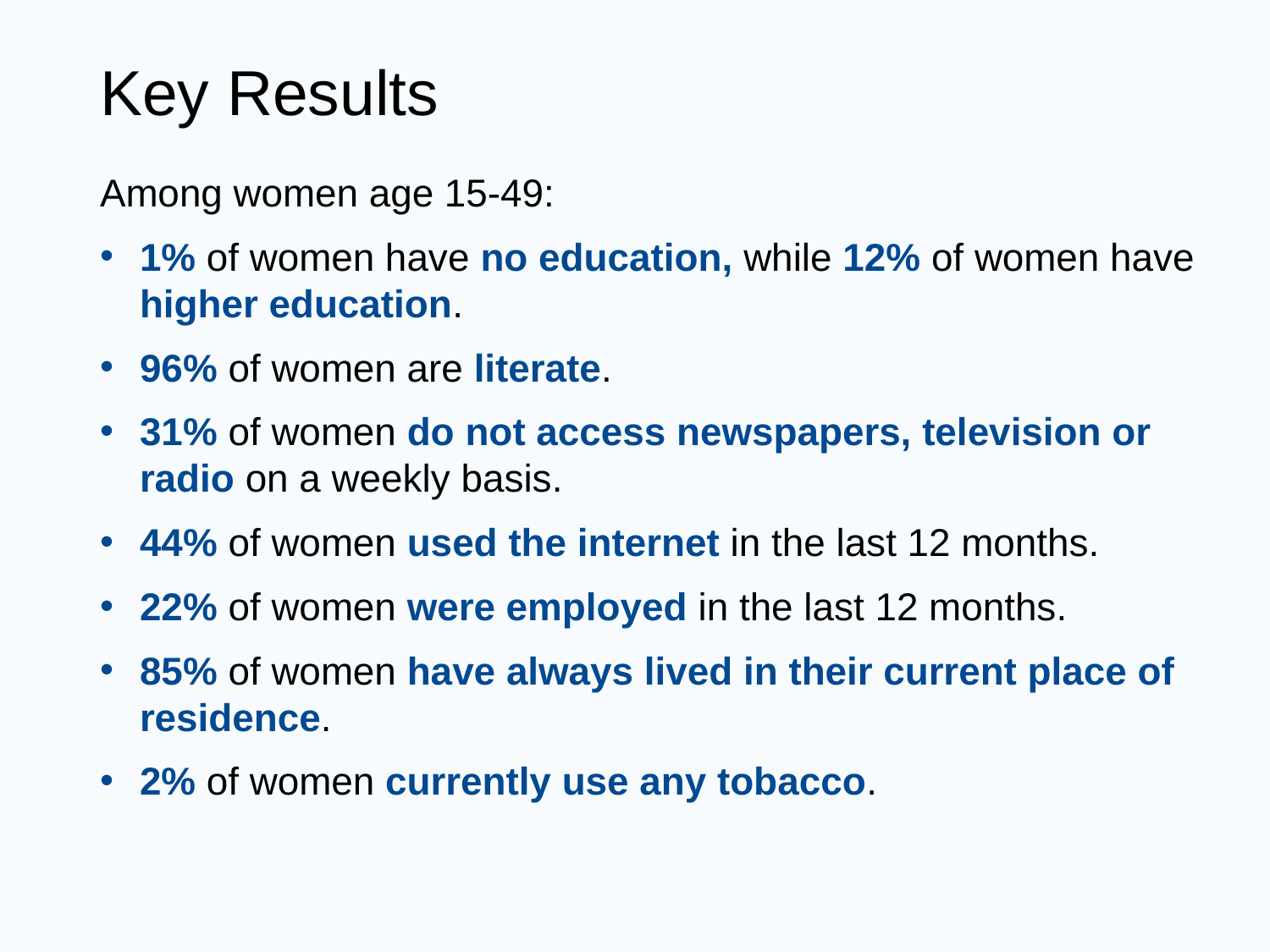

# Key Results
Among women age 15-49:
1% of women have no education, while 12% of women have higher education.
96% of women are literate.
31% of women do not access newspapers, television or radio on a weekly basis.
44% of women used the internet in the last 12 months.
22% of women were employed in the last 12 months.
85% of women have always lived in their current place of residence.
2% of women currently use any tobacco.